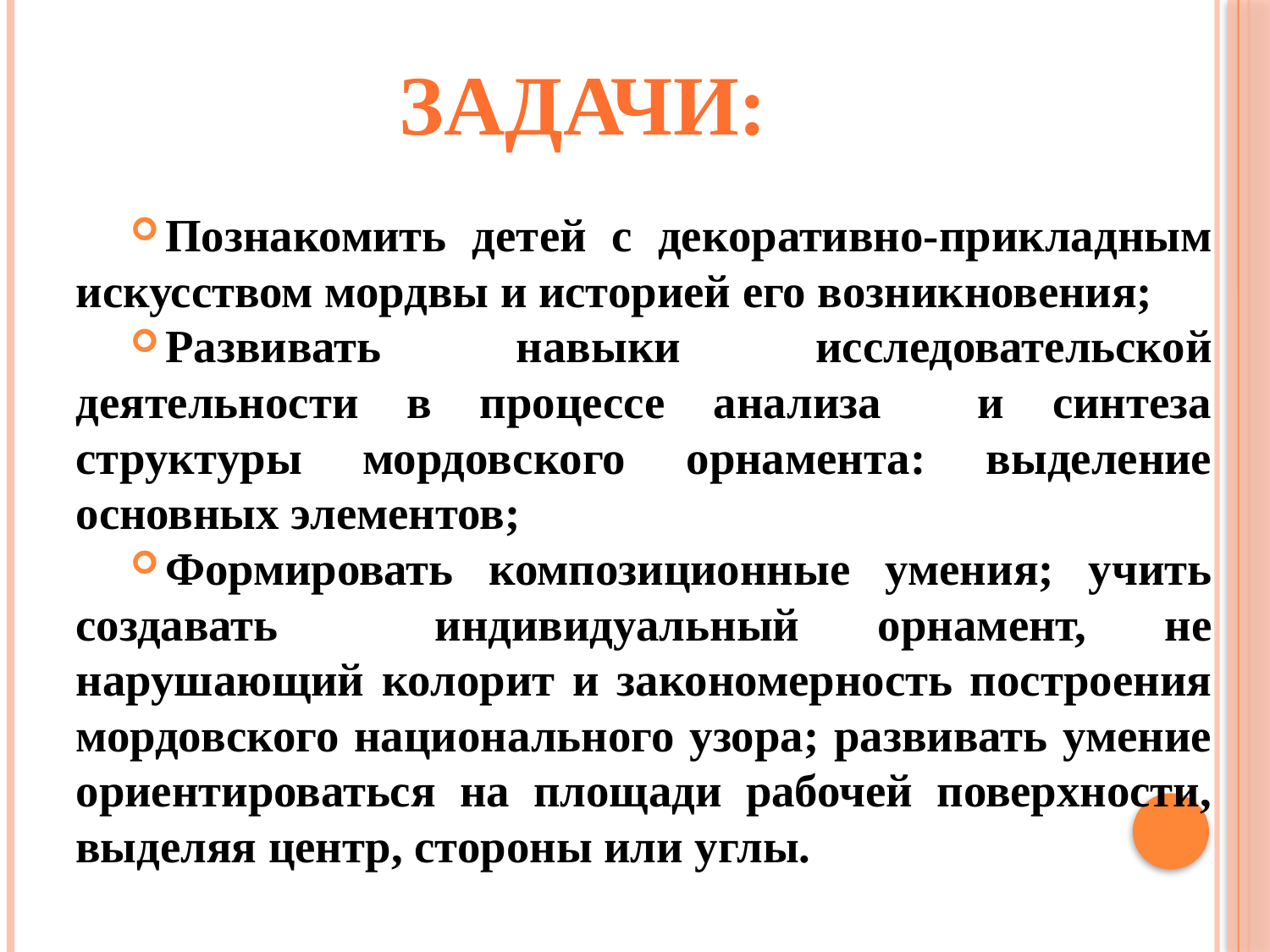

# Задачи:
Познакомить детей с декоративно-прикладным искусством мордвы и историей его возникновения;
Развивать навыки исследовательской деятельности в процессе анализа  и синтеза структуры мордовского орнамента: выделение основных элементов;
Формировать композиционные умения; учить создавать  индивидуальный орнамент, не нарушающий колорит и закономерность построения мордовского национального узора; развивать умение ориентироваться на площади рабочей поверхности, выделяя центр, стороны или углы.